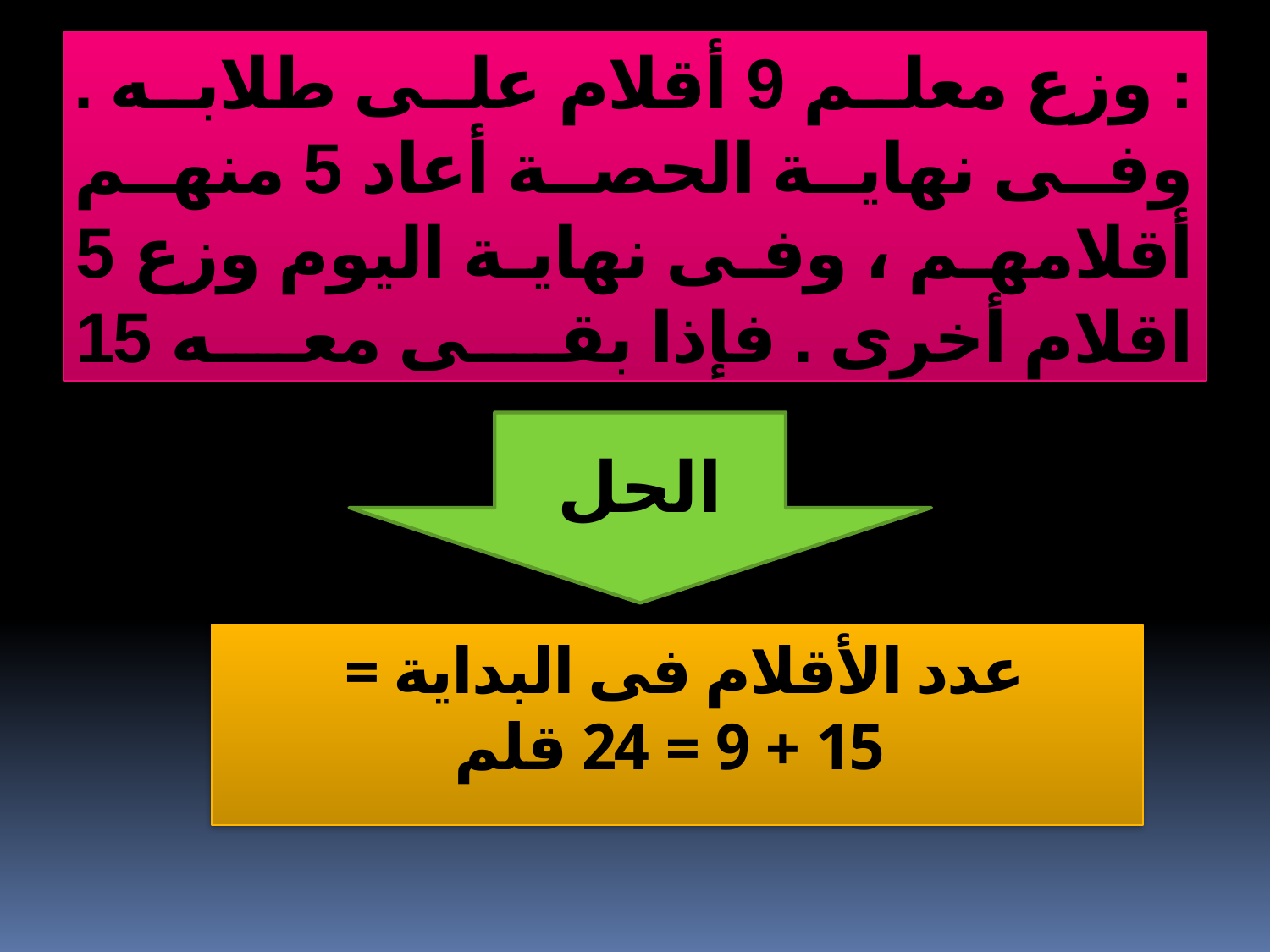

: وزع معلم 9 أقلام على طلابه . وفى نهاية الحصة أعاد 5 منهم أقلامهم ، وفى نهاية اليوم وزع 5 اقلام أخرى . فإذا بقى معه 15 قلما ، فكم قلما كان معه فى البداية ؟
الحل
عدد الأقلام فى البداية =
  15 + 9 = 24 قلم